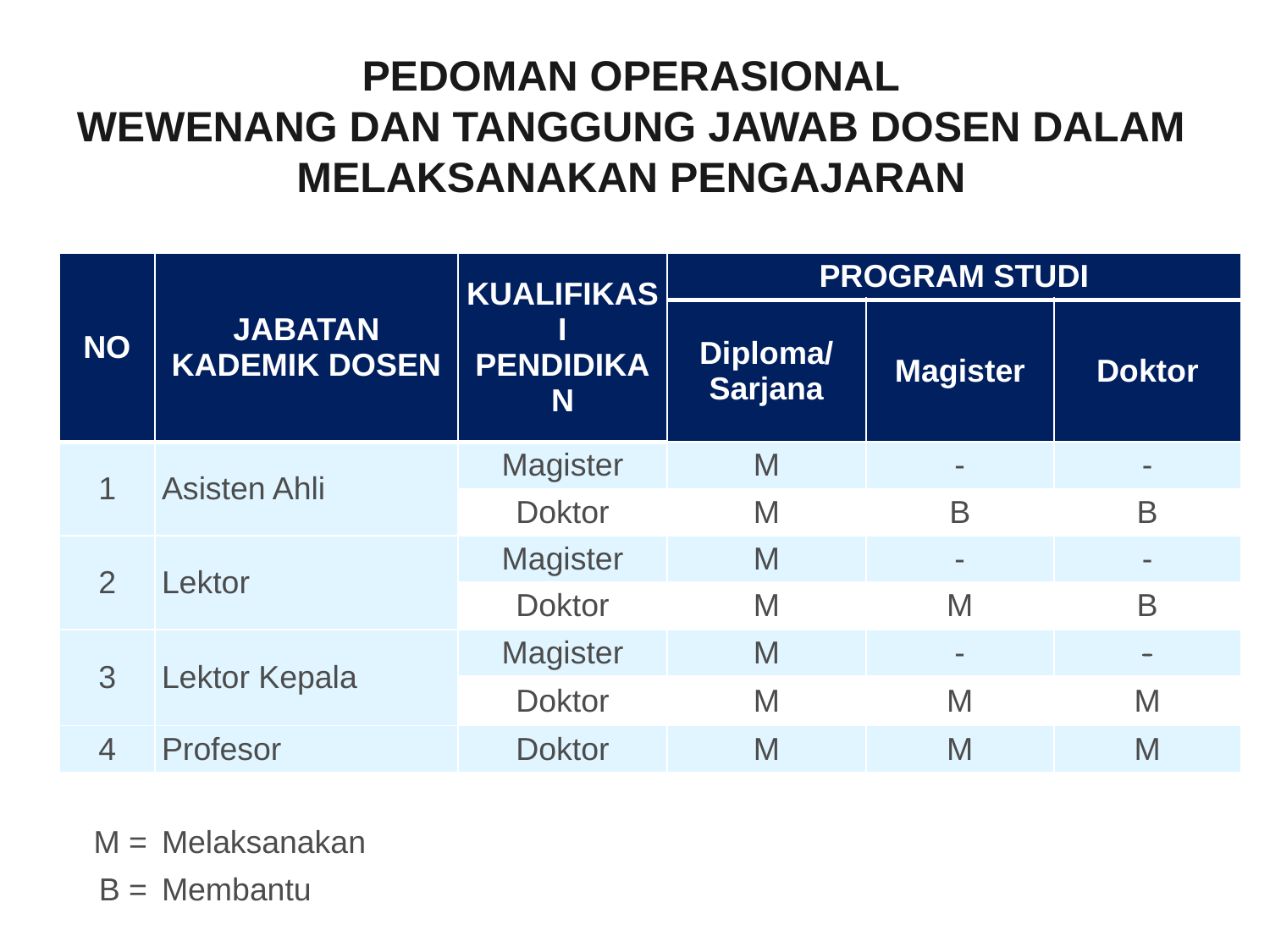

# PEDOMAN OPERASIONAL WEWENANG DAN TANGGUNG JAWAB DOSEN DALAM MELAKSANAKAN PENGAJARAN
| NO | JABATAN KADEMIK DOSEN | KUALIFIKASI PENDIDIKAN | PROGRAM STUDI |  |  |  |  |  |  |
| --- | --- | --- | --- | --- | --- | --- | --- | --- | --- |
|  |  |  | Diploma/ Sarjana | Magister |  | Doktor |  |  |  |
| 1 | Asisten Ahli | Magister | M | - |  | - |  |  |  |
|  |  | Doktor | M | B |  | B |  |  |  |
| 2 | Lektor | Magister | M | - |  | - |  |  |  |
|  |  | Doktor | M | M |  | B |  |  |  |
| 3 | Lektor Kepala | Magister | M | - |  | - |  |  |  |
|  |  | Doktor | M | M |  | M |  |  |  |
| 4 | Profesor | Doktor | M | M |  | M |  |  |  |
|  |  |  |  |  |  |  |  |  |  |
| M = | Melaksanakan |  |  |  |  |  |  |  |  |
| B = | Membantu |  |  |  |  |  |  |  |  |